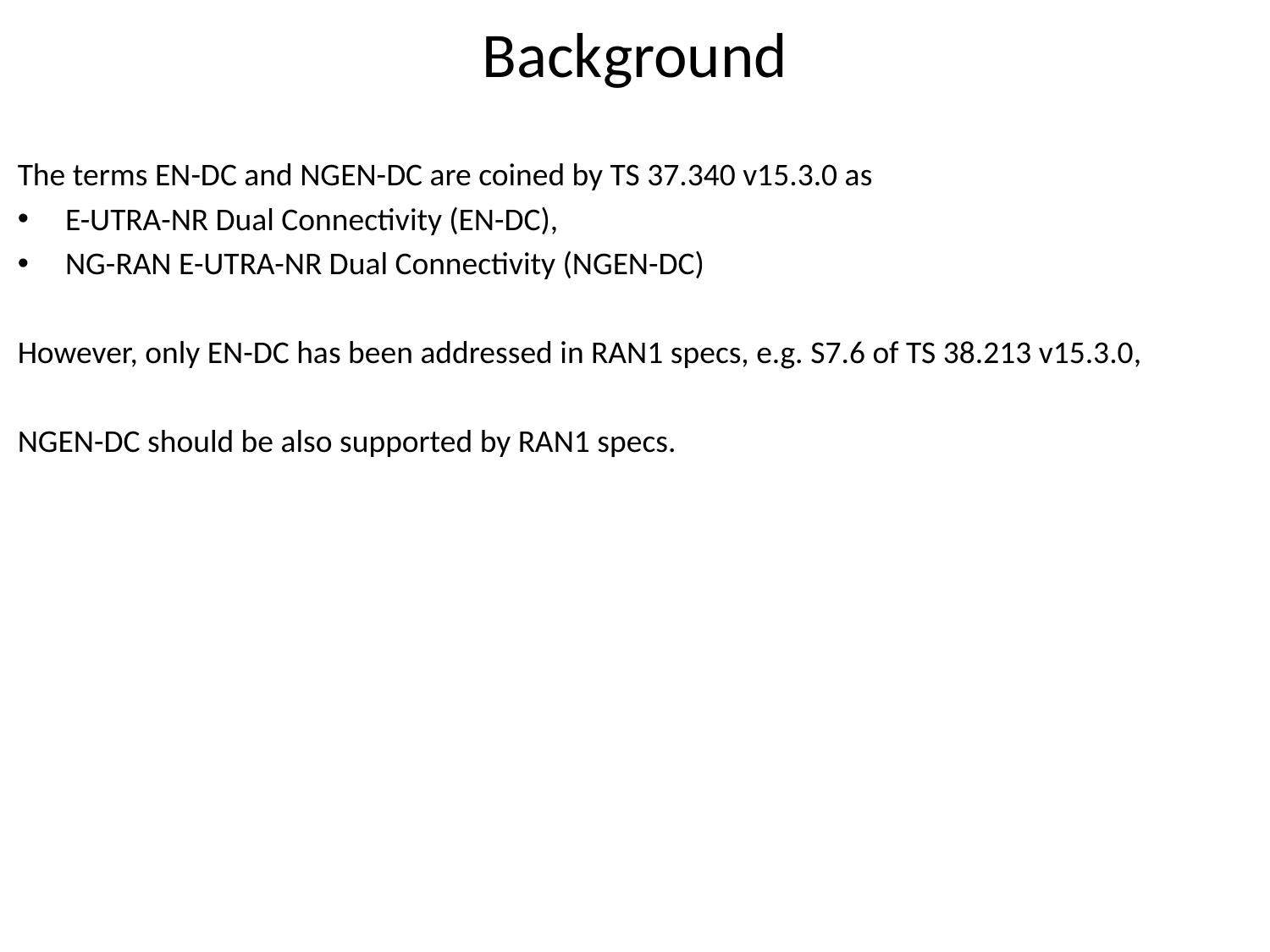

# Background

The terms EN-DC and NGEN-DC are coined by TS 37.340 v15.3.0 as
E-UTRA-NR Dual Connectivity (EN-DC),
NG-RAN E-UTRA-NR Dual Connectivity (NGEN-DC)

However, only EN-DC has been addressed in RAN1 specs, e.g. S7.6 of TS 38.213 v15.3.0,

NGEN-DC should be also supported by RAN1 specs.